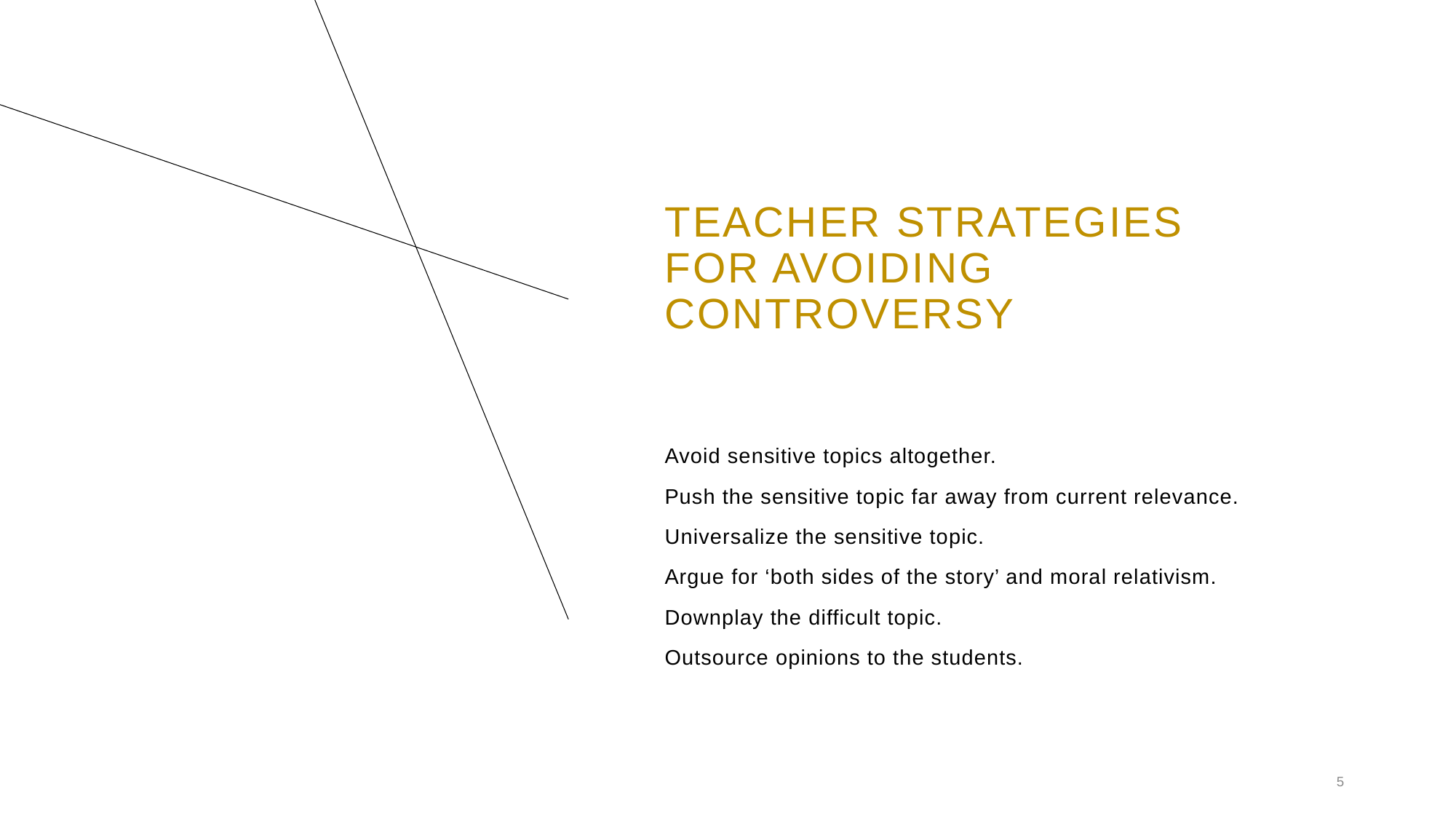

# Teacher strategies for avoiding controversy
Avoid sensitive topics altogether.
Push the sensitive topic far away from current relevance.
Universalize the sensitive topic.
Argue for ‘both sides of the story’ and moral relativism.
Downplay the difficult topic.
Outsource opinions to the students.

5